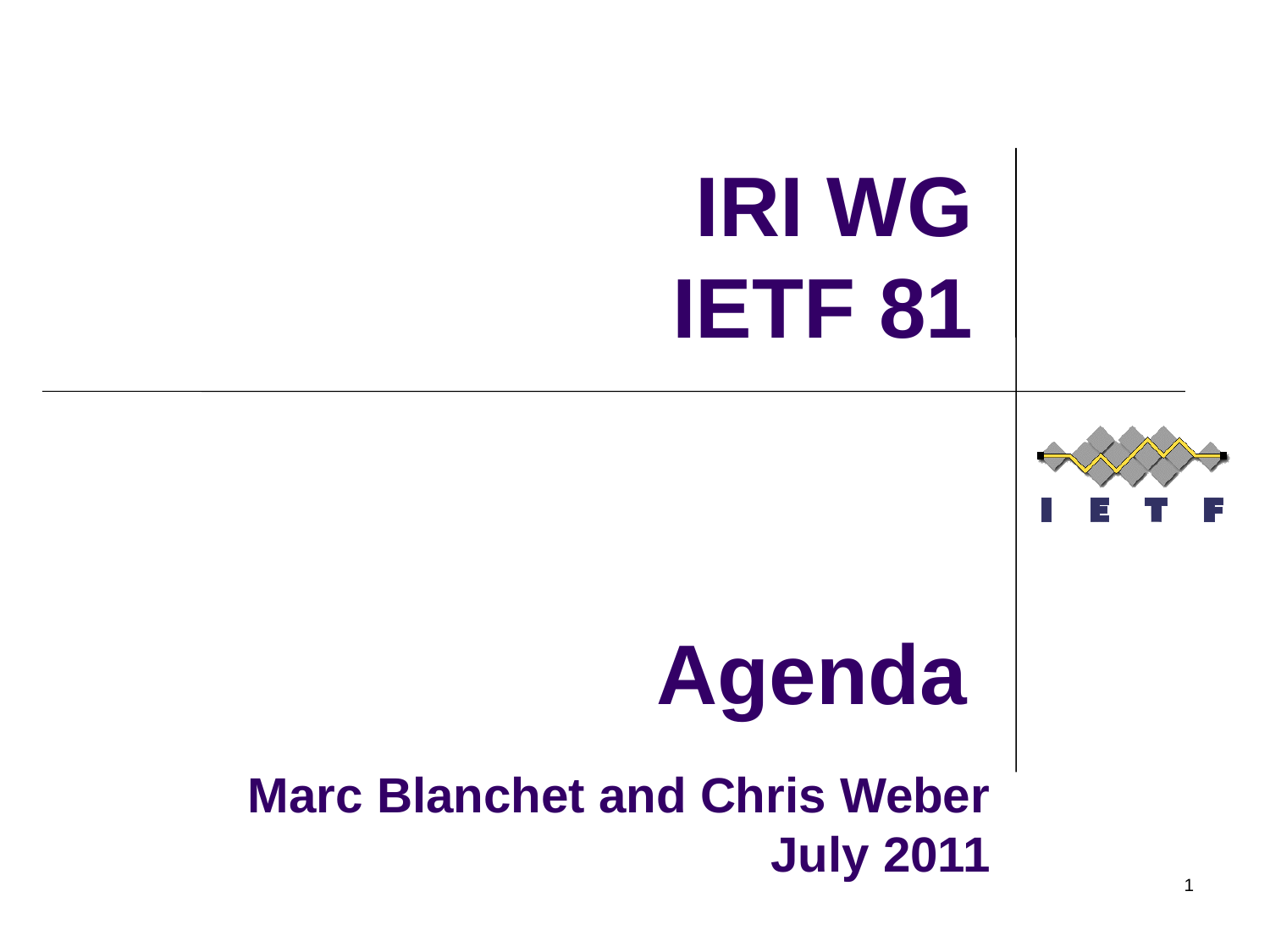

IRI WG
IETF 81
Agenda
 Marc Blanchet and Chris Weber
July 2011
1